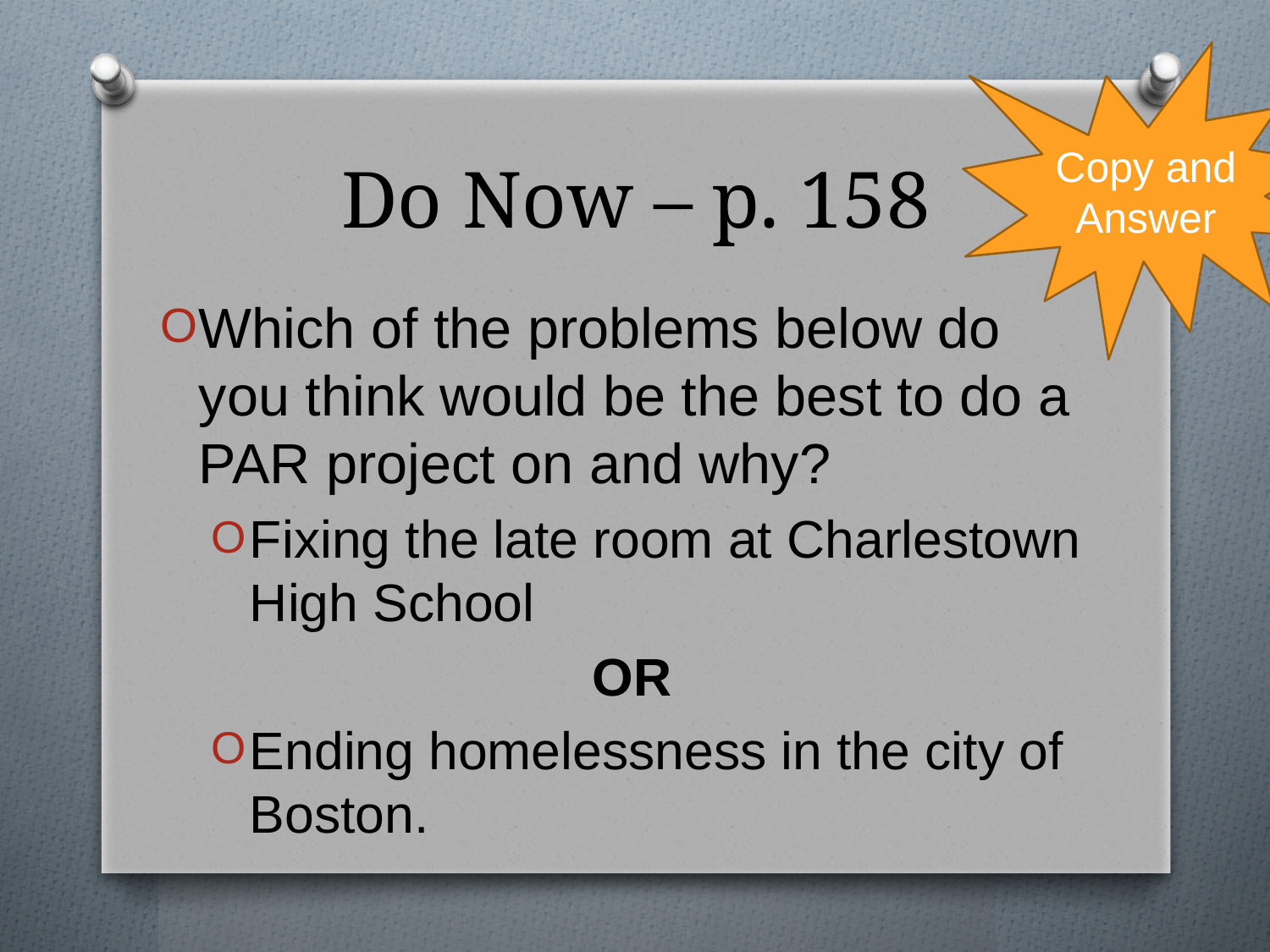

Copy and Answer
# Do Now – p. 158
Which of the problems below do you think would be the best to do a PAR project on and why?
Fixing the late room at Charlestown High School
			OR
Ending homelessness in the city of Boston.